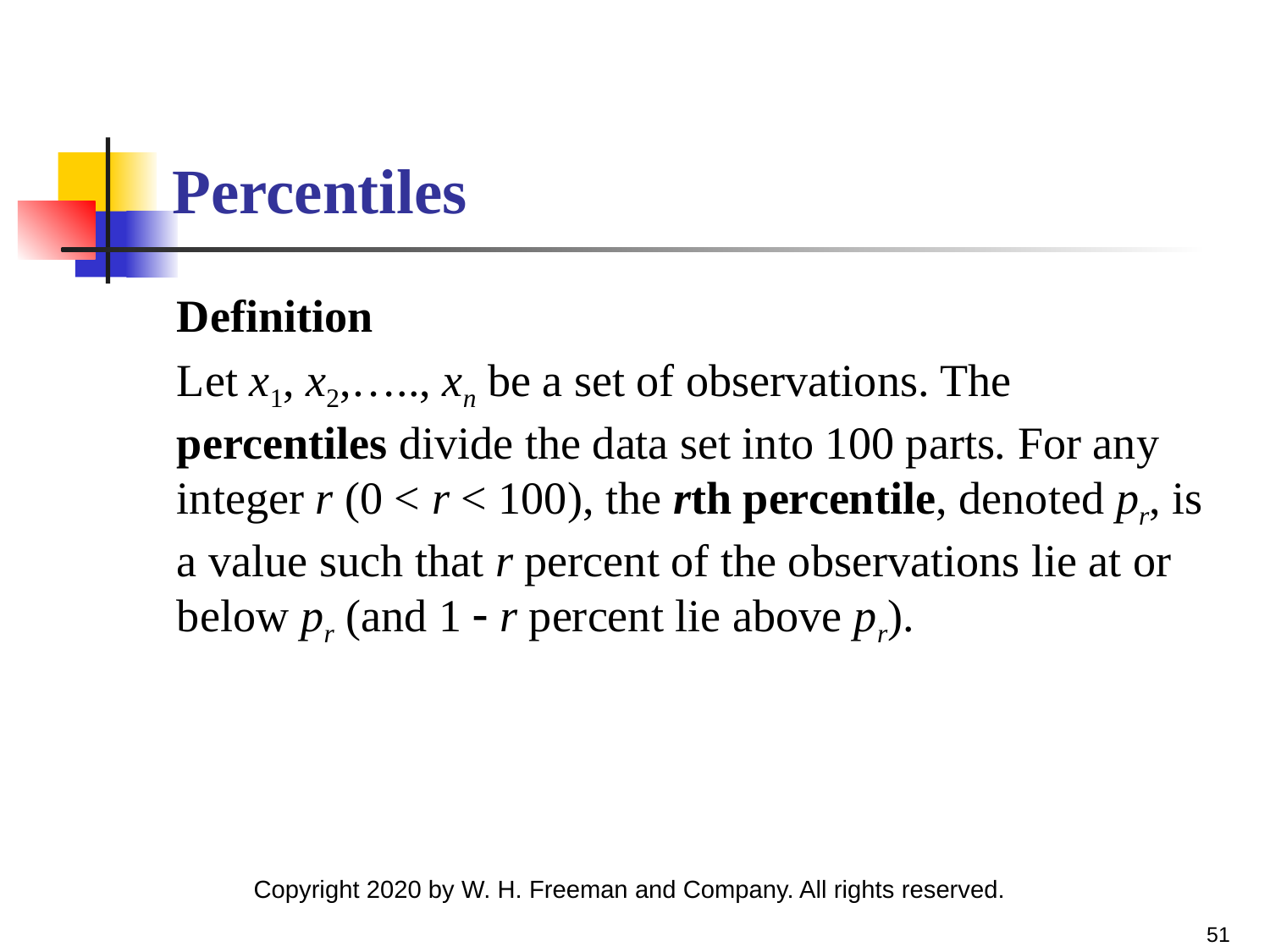

# Percentiles
Definition
Let x1, x2,….., xn be a set of observations. The percentiles divide the data set into 100 parts. For any integer r (0 < r < 100), the rth percentile, denoted pr, is a value such that r percent of the observations lie at or below pr (and 1 − r percent lie above pr).